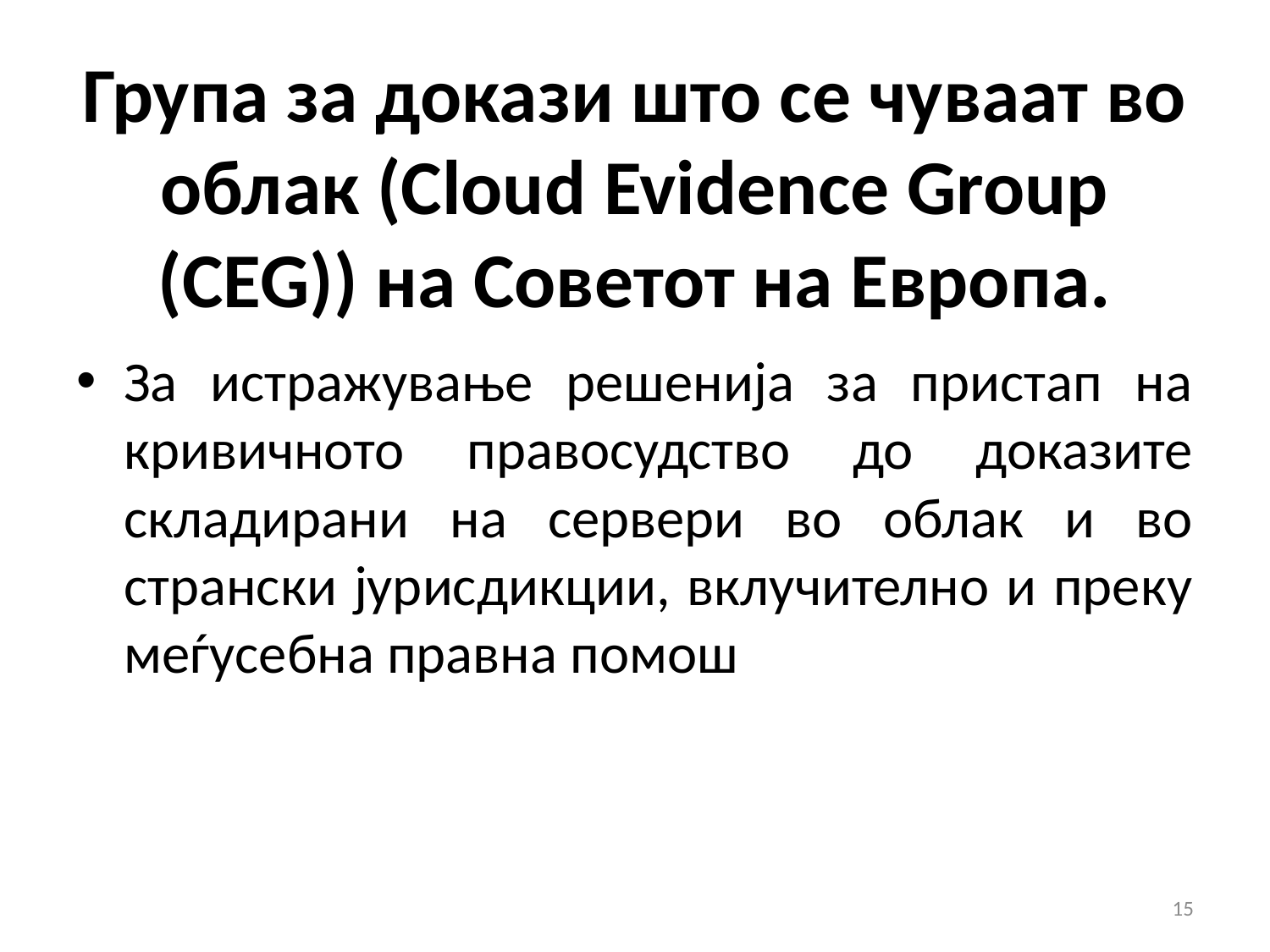

# Група за докази што се чуваат во облак (Cloud Evidence Group (CEG)) на Советот на Европа.
За истражување решенија за пристап на кривичното правосудство до доказите складирани на сервери во облак и во странски јурисдикции, вклучително и преку меѓусебна правна помош
15